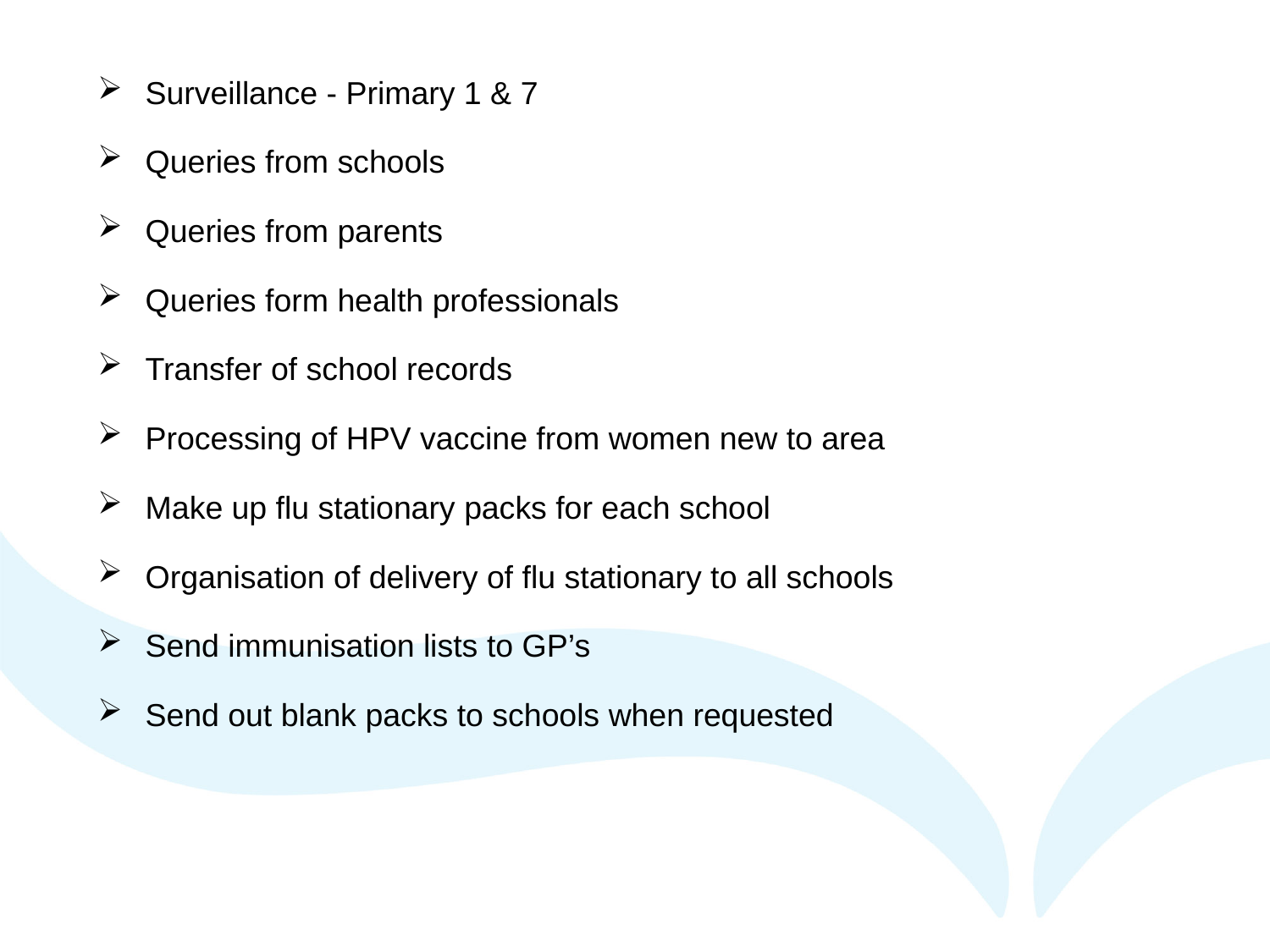

Surveillance - Primary 1 & 7

Queries from schools

Queries from parents

Queries form health professionals

Transfer of school records

Processing of HPV vaccine from women new to area

Make up flu stationary packs for each school

Organisation of delivery of flu stationary to all schools

Send immunisation lists to GP’s

Send out blank packs to schools when requested